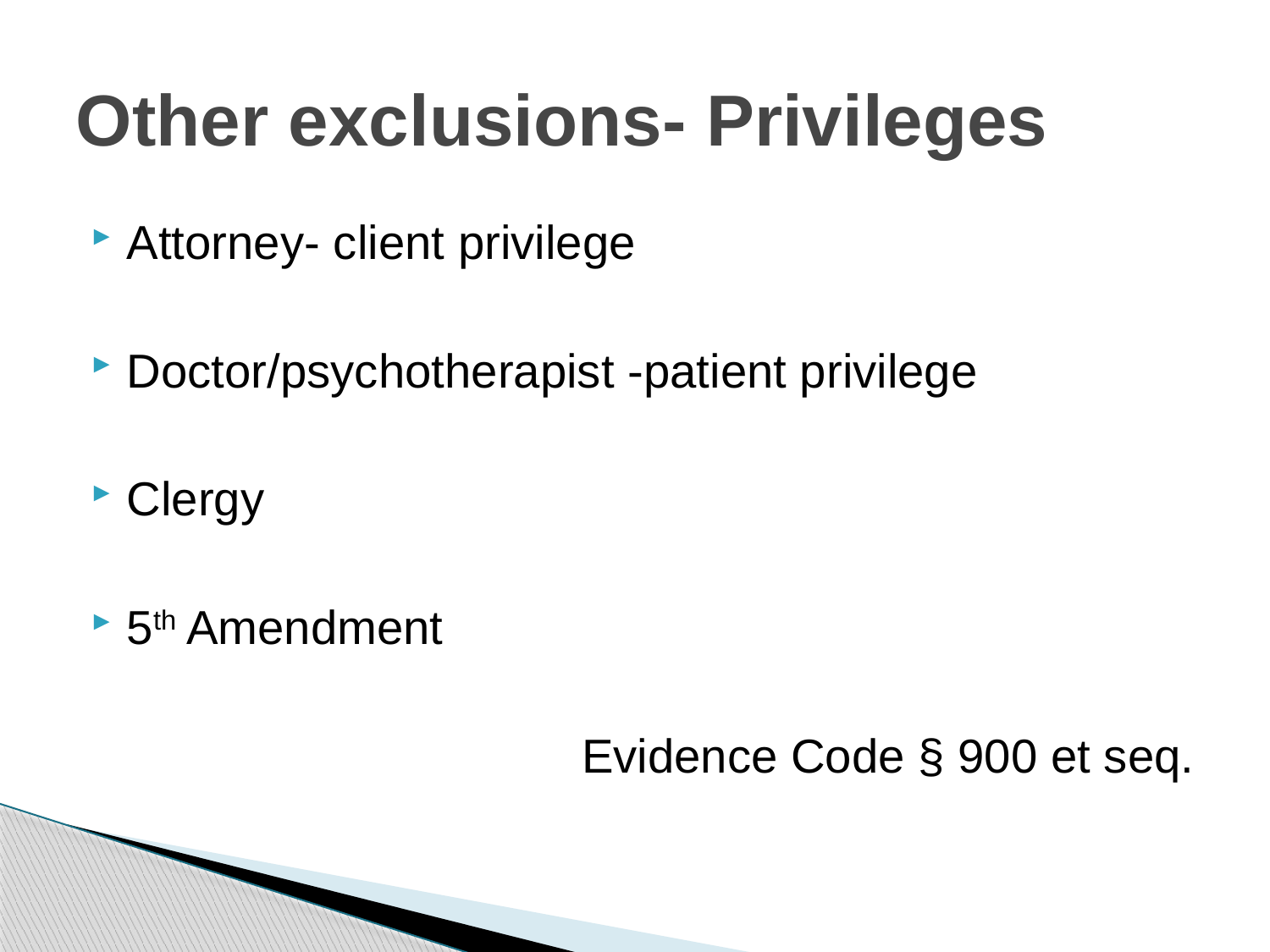

# Other exclusions- Privileges
Attorney- client privilege

Doctor/psychotherapist -patient privilege

Clergy

5th Amendment

Evidence Code § 900 et seq.